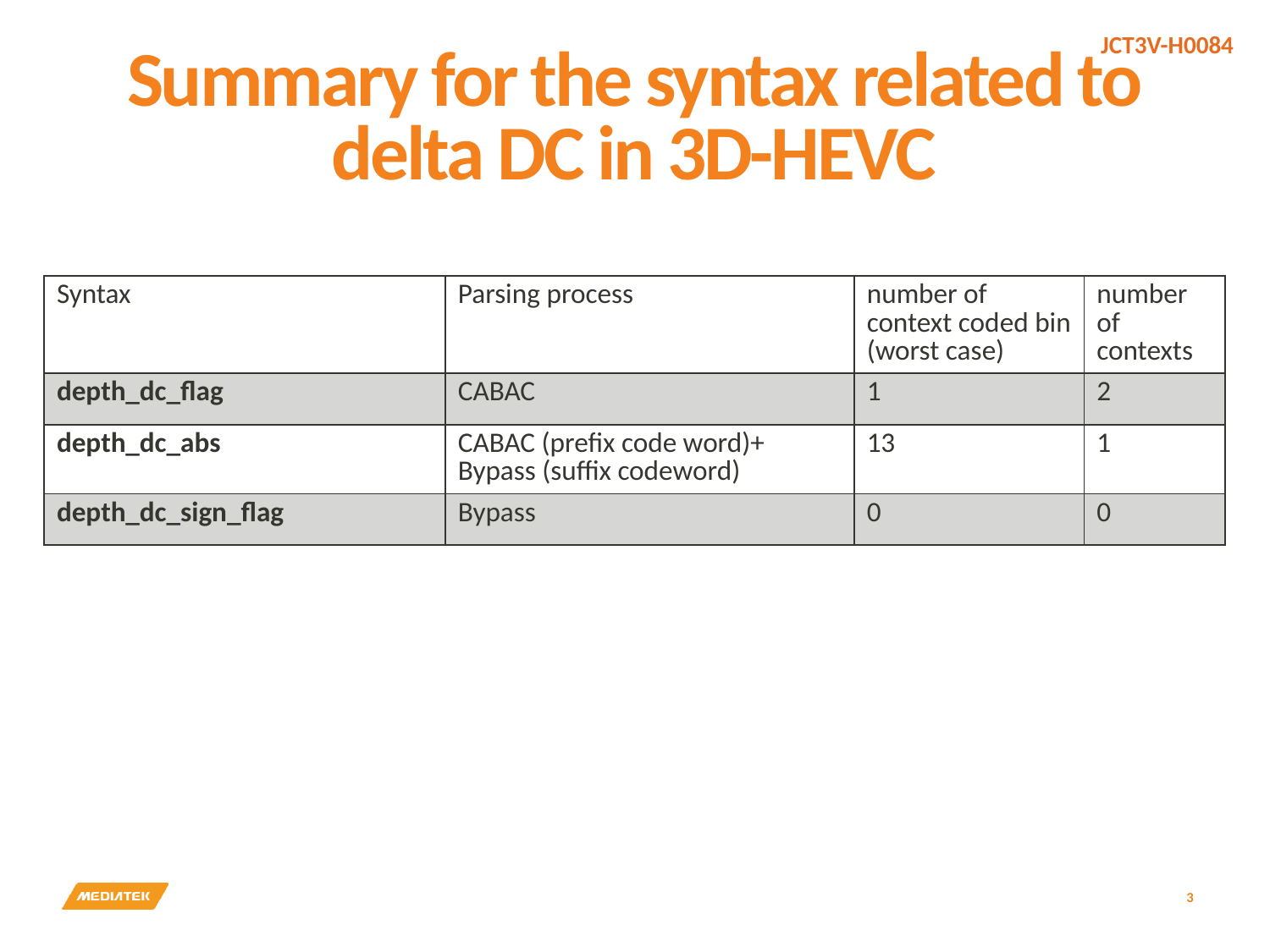

# Summary for the syntax related to delta DC in 3D-HEVC

| Syntax | Parsing process | number of context coded bin (worst case) | number of contexts |
| --- | --- | --- | --- |
| depth\_dc\_flag | CABAC | 1 | 2 |
| depth\_dc\_abs | CABAC (prefix code word)+ Bypass (suffix codeword) | 13 | 1 |
| depth\_dc\_sign\_flag | Bypass | 0 | 0 |
3